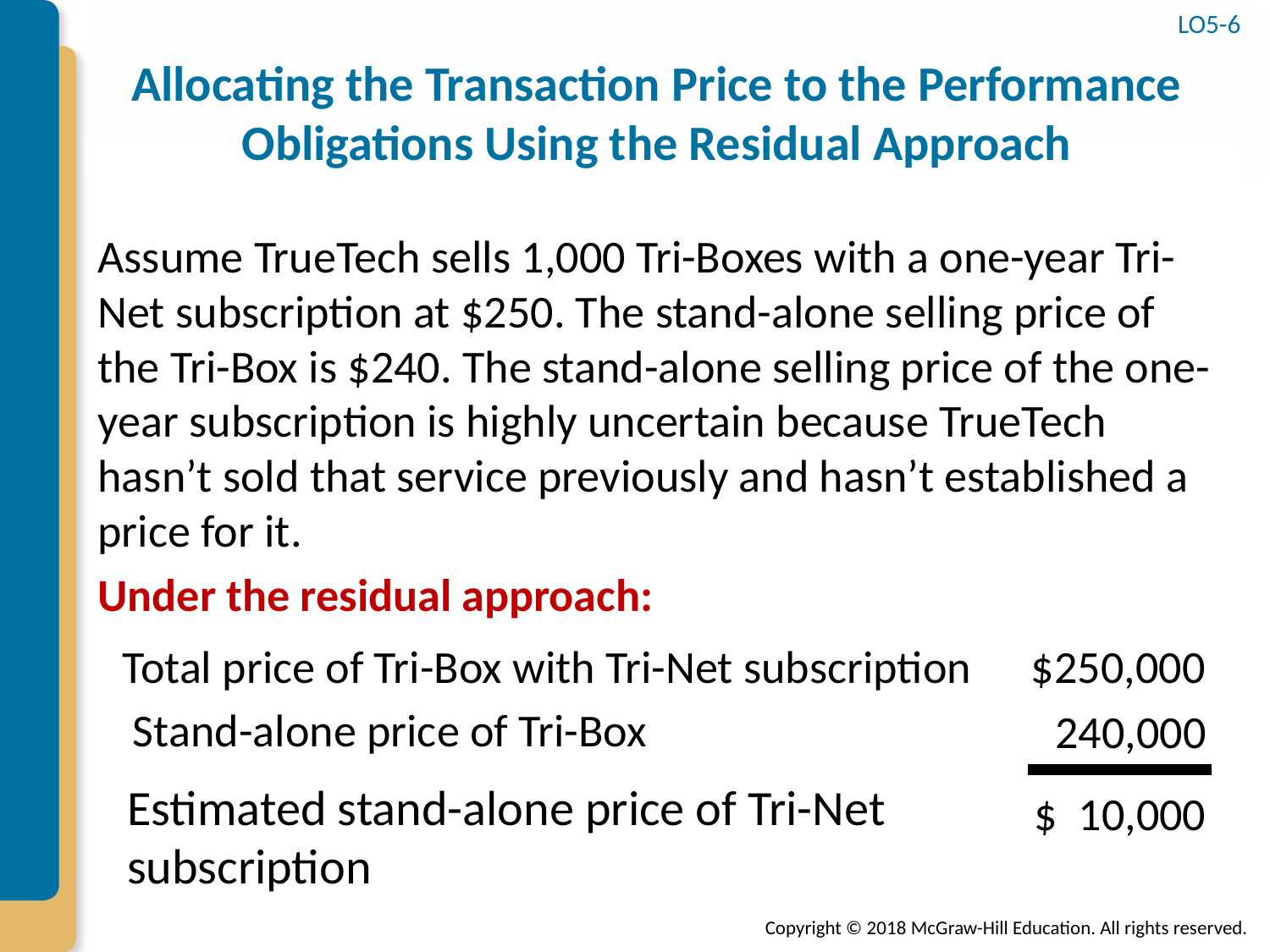

LO5-6
# Allocating the Transaction Price to the Performance Obligations Using the Residual Approach
Assume TrueTech sells 1,000 Tri-Boxes with a one-year Tri-Net subscription at $250. The stand-alone selling price of the Tri-Box is $240. The stand-alone selling price of the one-year subscription is highly uncertain because TrueTech hasn’t sold that service previously and hasn’t established a price for it.
Under the residual approach:

Total price of Tri-Box with Tri-Net subscription
$250,000
 Stand-alone price of Tri-Box
240,000
Estimated stand-alone price of Tri-Net subscription
$  10,000